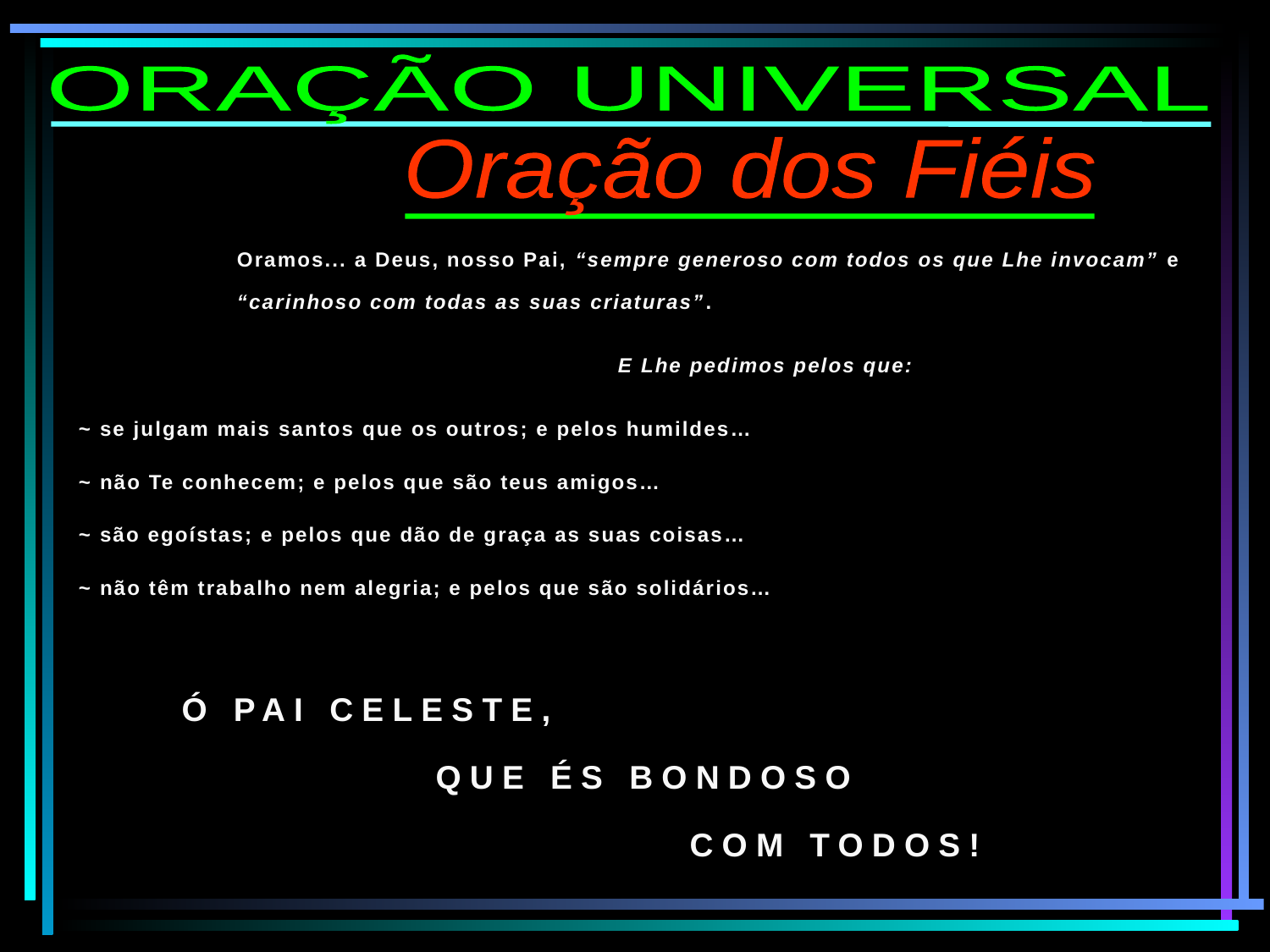

ORAÇÃO UNIVERSAL

Oração dos Fiéis

Oramos... a Deus, nosso Pai, “sempre generoso com todos os que Lhe invocam” e “carinhoso com todas as suas criaturas”.
			E Lhe pedimos pelos que:
  ~ se julgam mais santos que os outros; e pelos humildes…
  ~ não Te conhecem; e pelos que são teus amigos…
  ~ são egoístas; e pelos que dão de graça as suas coisas…
  ~ não têm trabalho nem alegria; e pelos que são solidários…
Ó PAI CELESTE,
		QUE ÉS BONDOSO
				COM TODOS!